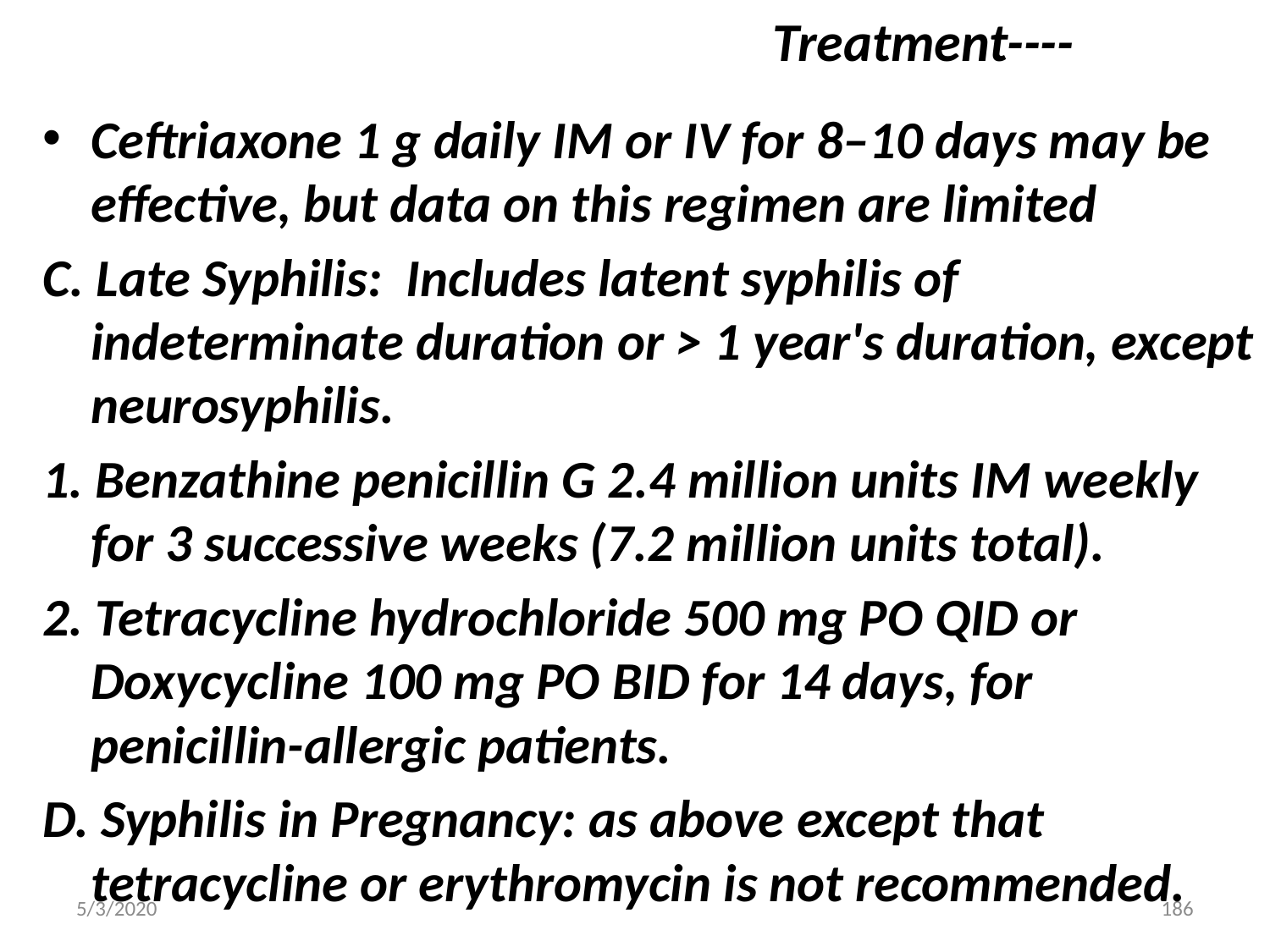

# Treatment----
Ceftriaxone 1 g daily IM or IV for 8–10 days may be effective, but data on this regimen are limited
C. Late Syphilis:  Includes latent syphilis of indeterminate duration or > 1 year's duration, except neurosyphilis.
1. Benzathine penicillin G 2.4 million units IM weekly for 3 successive weeks (7.2 million units total).
2. Tetracycline hydrochloride 500 mg PO QID or Doxycycline 100 mg PO BID for 14 days, for penicillin-allergic patients.
D. Syphilis in Pregnancy: as above except that tetracycline or erythromycin is not recommended.

5/3/2020
186